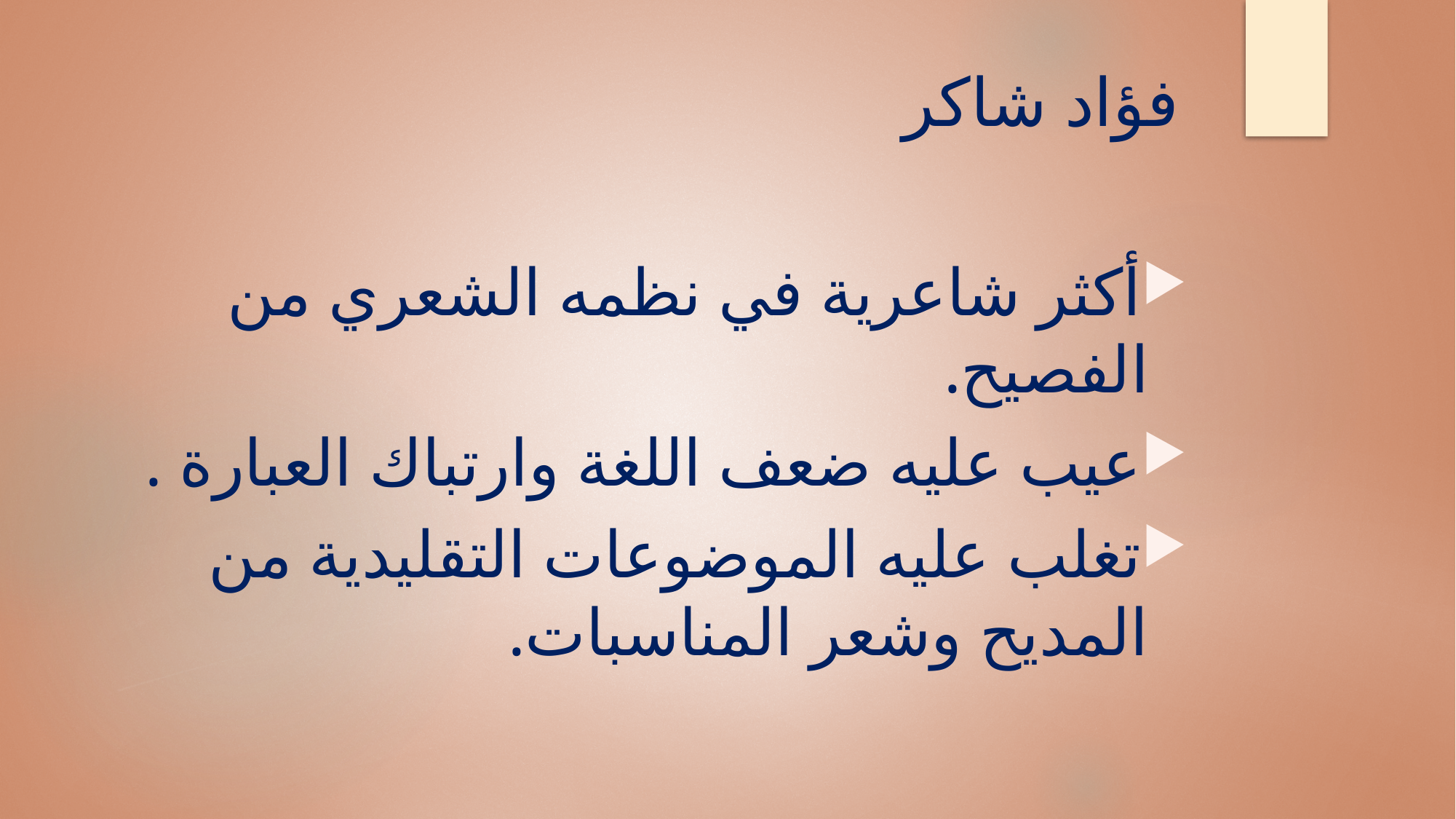

# فؤاد شاكر
أكثر شاعرية في نظمه الشعري من الفصيح.
عيب عليه ضعف اللغة وارتباك العبارة .
تغلب عليه الموضوعات التقليدية من المديح وشعر المناسبات.